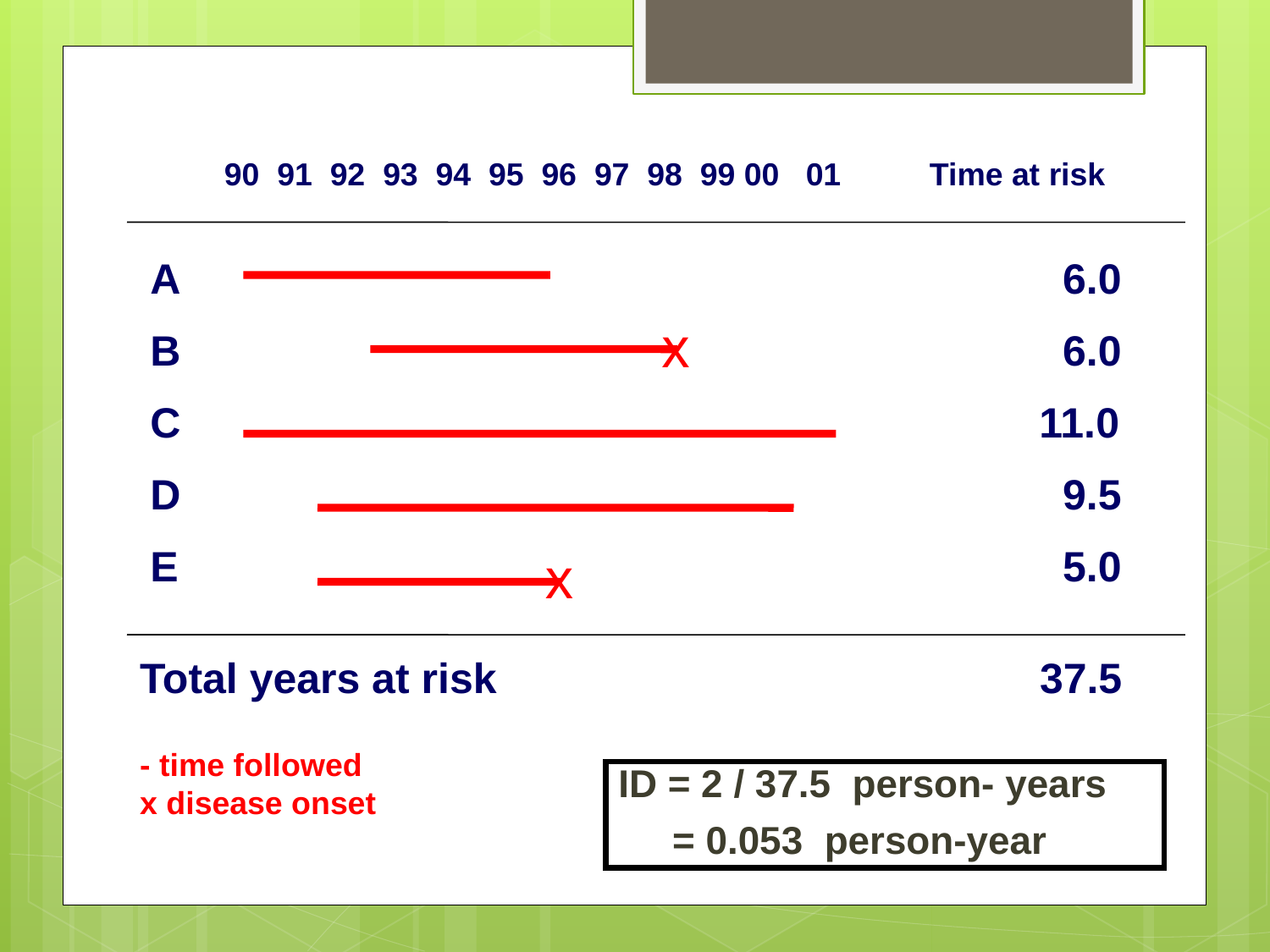

90  91  92  93  94  95  96  97  98  99 00   01          Time at risk

A
B
C
D
E
  6.0
  6.0
11.0
  9.5
  5.0

x

x

Total years at risk                                              37.5

- time followed
x disease onset

ID = 2 / 37.5  person- years
     = 0.053  person-year